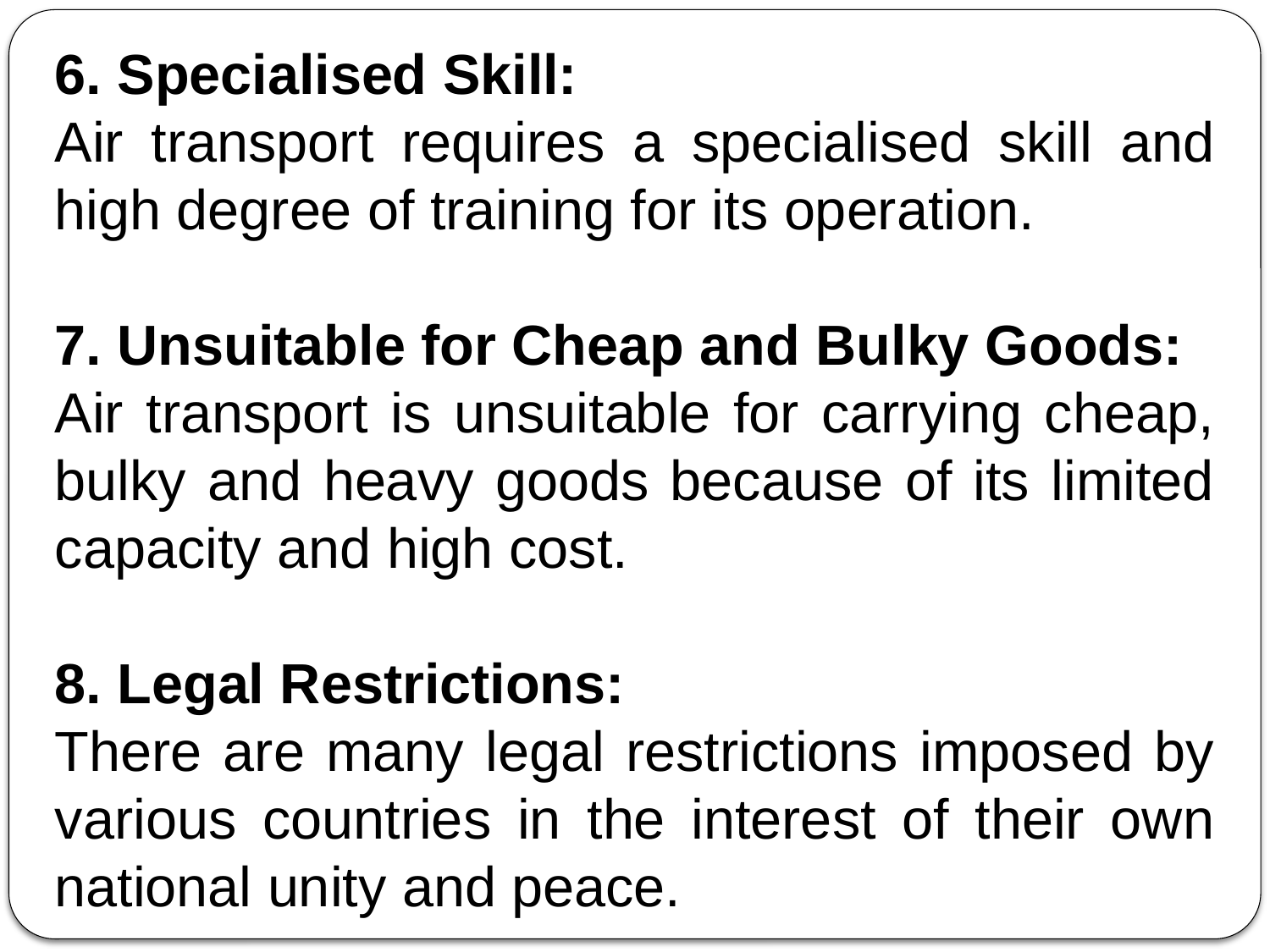

6. Specialised Skill:
Air transport requires a specialised skill and high degree of training for its operation.

7. Unsuitable for Cheap and Bulky Goods:
Air transport is unsuitable for carrying cheap, bulky and heavy goods because of its limited capacity and high cost.

8. Legal Restrictions:
There are many legal restrictions imposed by various countries in the interest of their own national unity and peace.